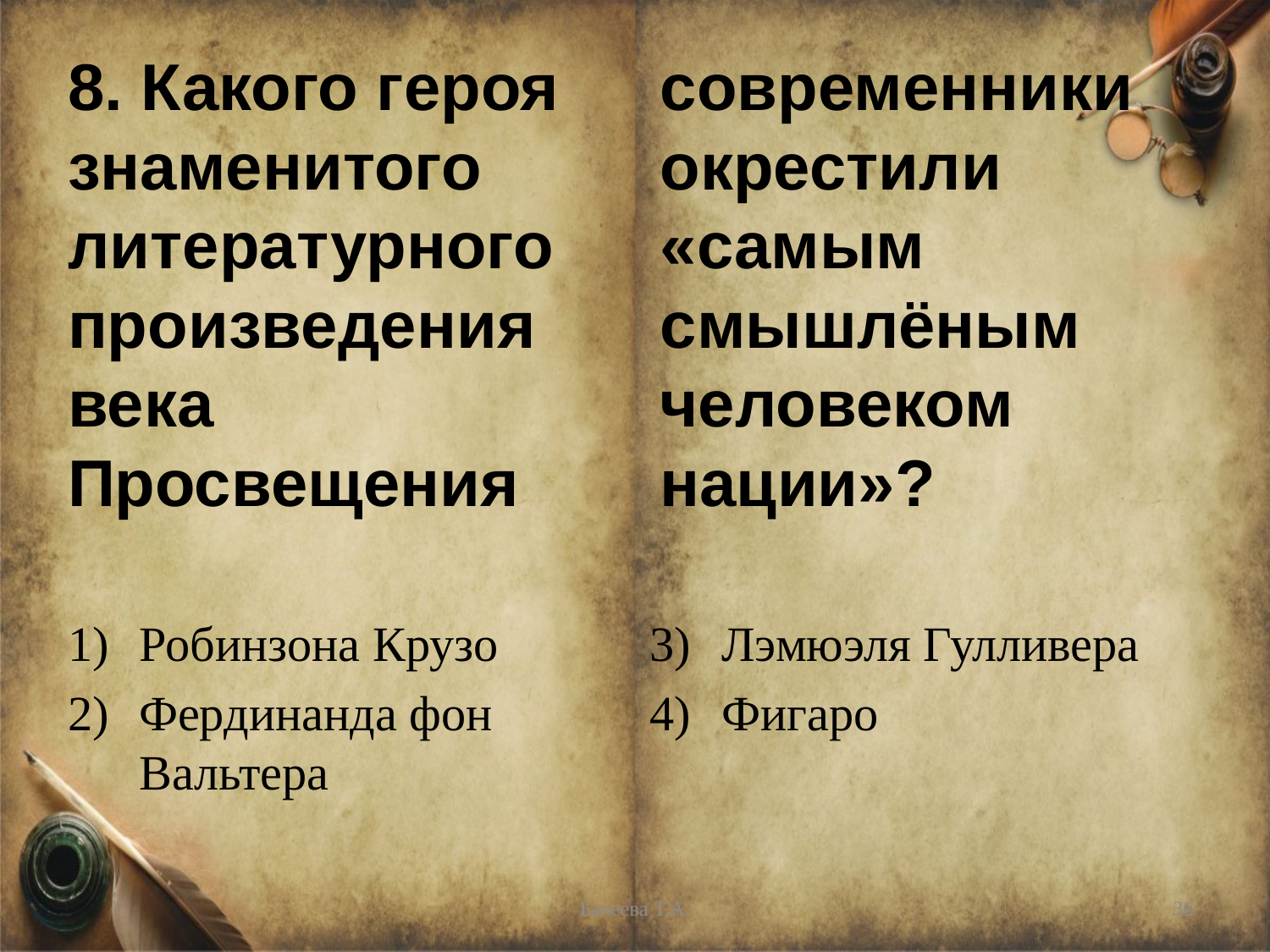

# 8. Какого героя знаменитого литературного произведения века Просвещения современники окрестили «самым смышлёным человеком нации»?
Робинзона Крузо
Фердинанда фон Вальтера
Лэмюэля Гулливера
Фигаро
Бакеева Т.А.
36